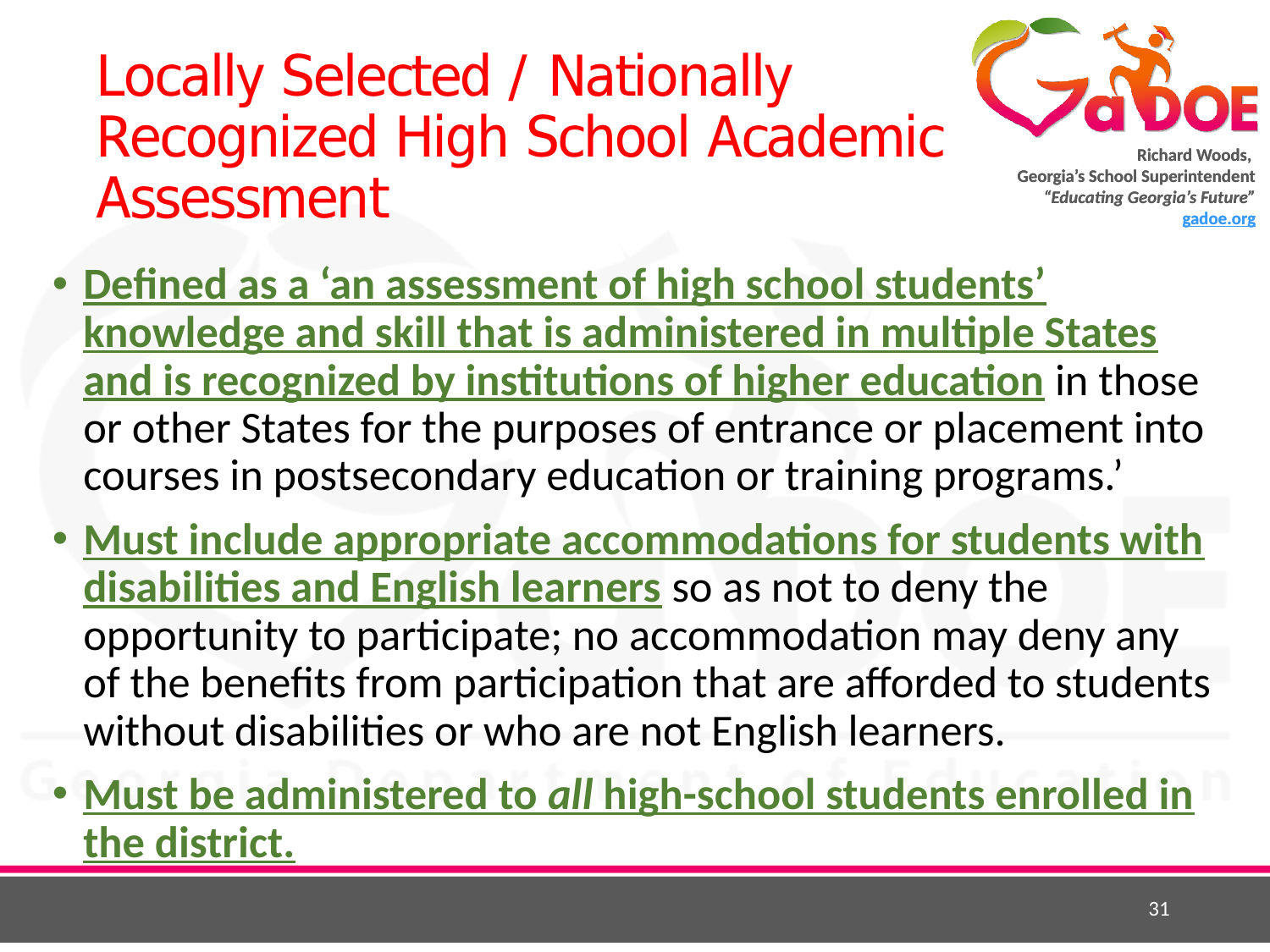

# Locally Selected / Nationally Recognized High School Academic Assessment
Defined as a ‘an assessment of high school students’ knowledge and skill that is administered in multiple States and is recognized by institutions of higher education in those or other States for the purposes of entrance or placement into courses in postsecondary education or training programs.’
Must include appropriate accommodations for students with disabilities and English learners so as not to deny the opportunity to participate; no accommodation may deny any of the benefits from participation that are afforded to students without disabilities or who are not English learners.
Must be administered to all high-school students enrolled in the district.
31